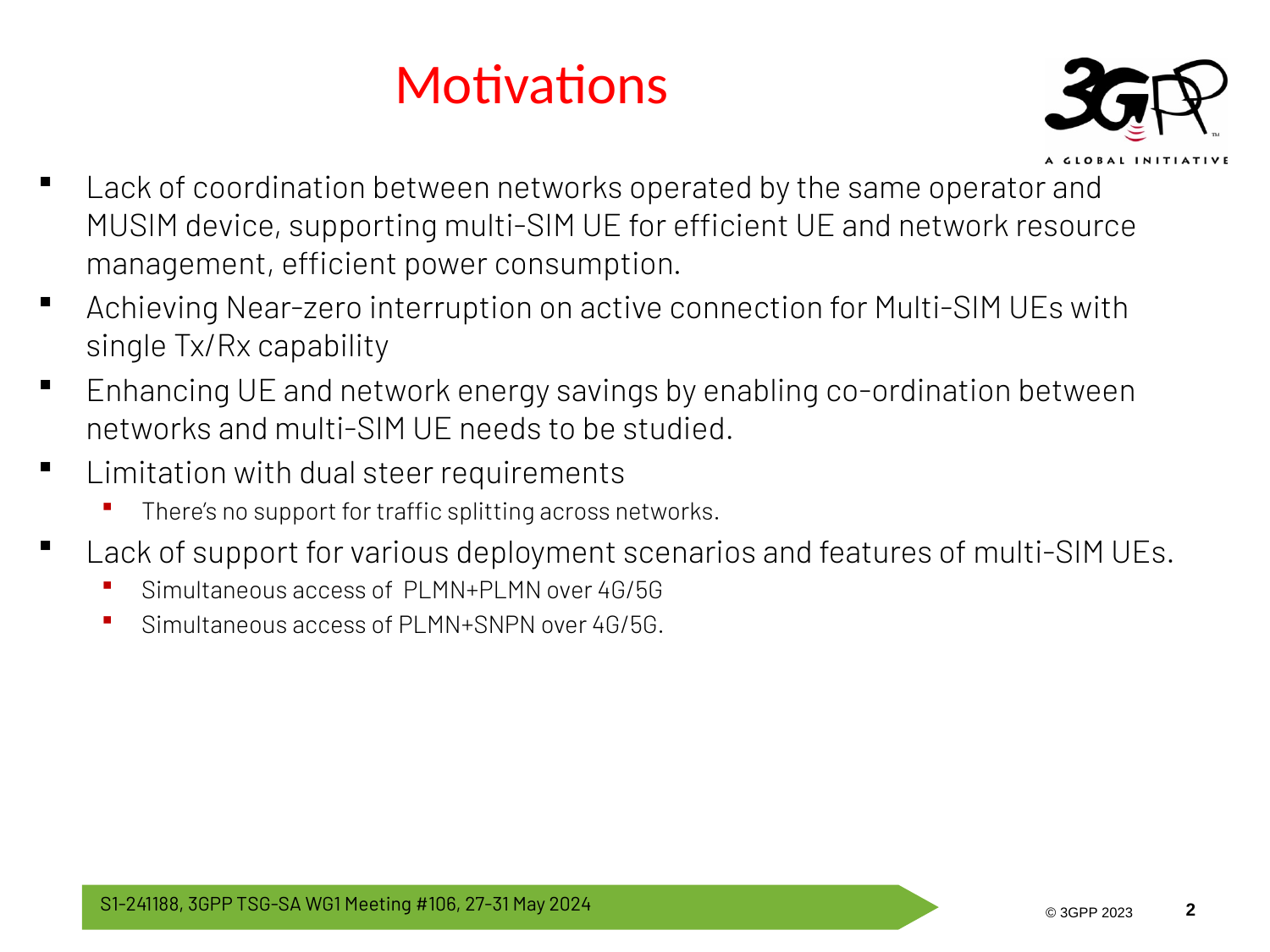

# Motivations
Lack of coordination between networks operated by the same operator and MUSIM device, supporting multi-SIM UE for efficient UE and network resource management, efficient power consumption.
Achieving Near-zero interruption on active connection for Multi-SIM UEs with single Tx/Rx capability
Enhancing UE and network energy savings by enabling co-ordination between networks and multi-SIM UE needs to be studied.
Limitation with dual steer requirements
There’s no support for traffic splitting across networks.
Lack of support for various deployment scenarios and features of multi-SIM UEs.
Simultaneous access of  PLMN+PLMN over 4G/5G
Simultaneous access of PLMN+SNPN over 4G/5G.
S1-241188, 3GPP TSG-SA WG1 Meeting #106, 27-31 May 2024